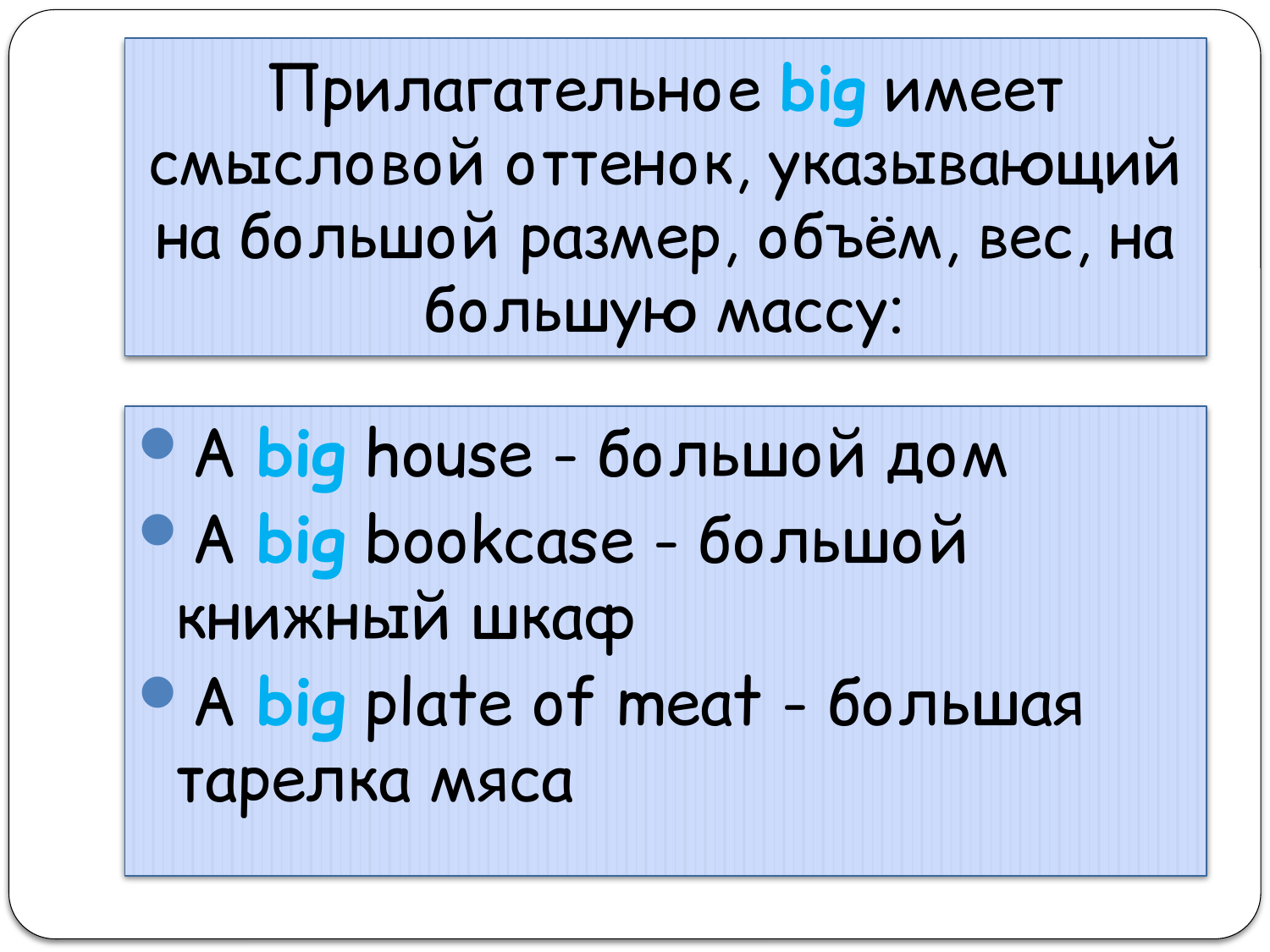

# Прилагательное big имеет смысловой оттенок, указывающий на большой размер, объём, вес, на большую массу:
A big house - большой дом
A big bookcase - большой книжный шкаф
A big plate of meat - большая тарелка мяса